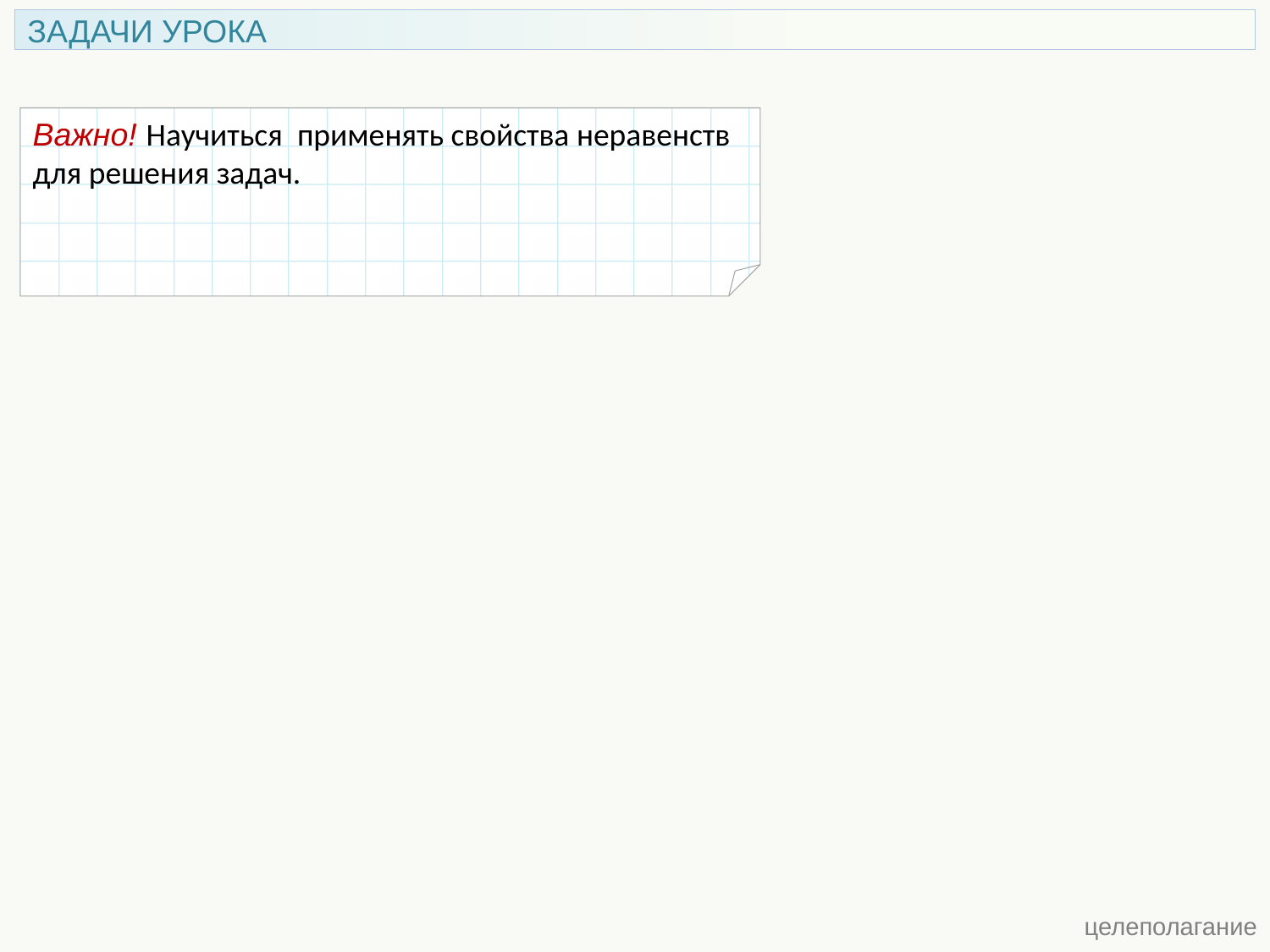

ЗАДАЧИ УРОКА

Важно! Научиться  применять свойства неравенств
для решения задач.
  целеполагание